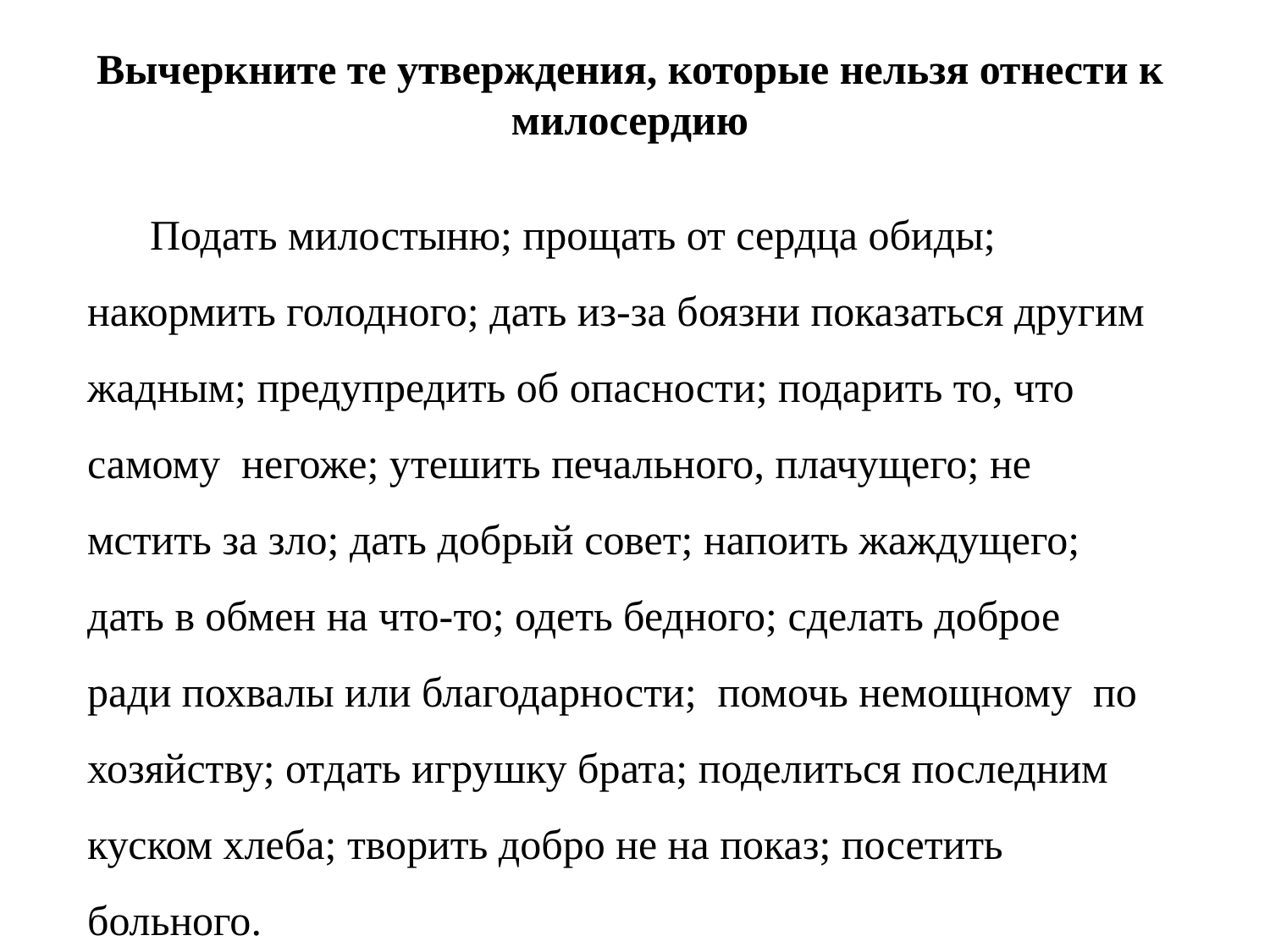

Вычеркните те утверждения, которые нельзя отнести к милосердию
Подать милостыню; прощать от сердца обиды; накормить голодного; дать из-за боязни показаться другим жадным; предупредить об опасности; подарить то, что самому  негоже; утешить печального, плачущего; не мстить за зло; дать добрый совет; напоить жаждущего; дать в обмен на что-то; одеть бедного; сделать доброе ради похвалы или благодарности;  помочь немощному  по хозяйству; отдать игрушку брата; поделиться последним куском хлеба; творить добро не на показ; посетить больного.